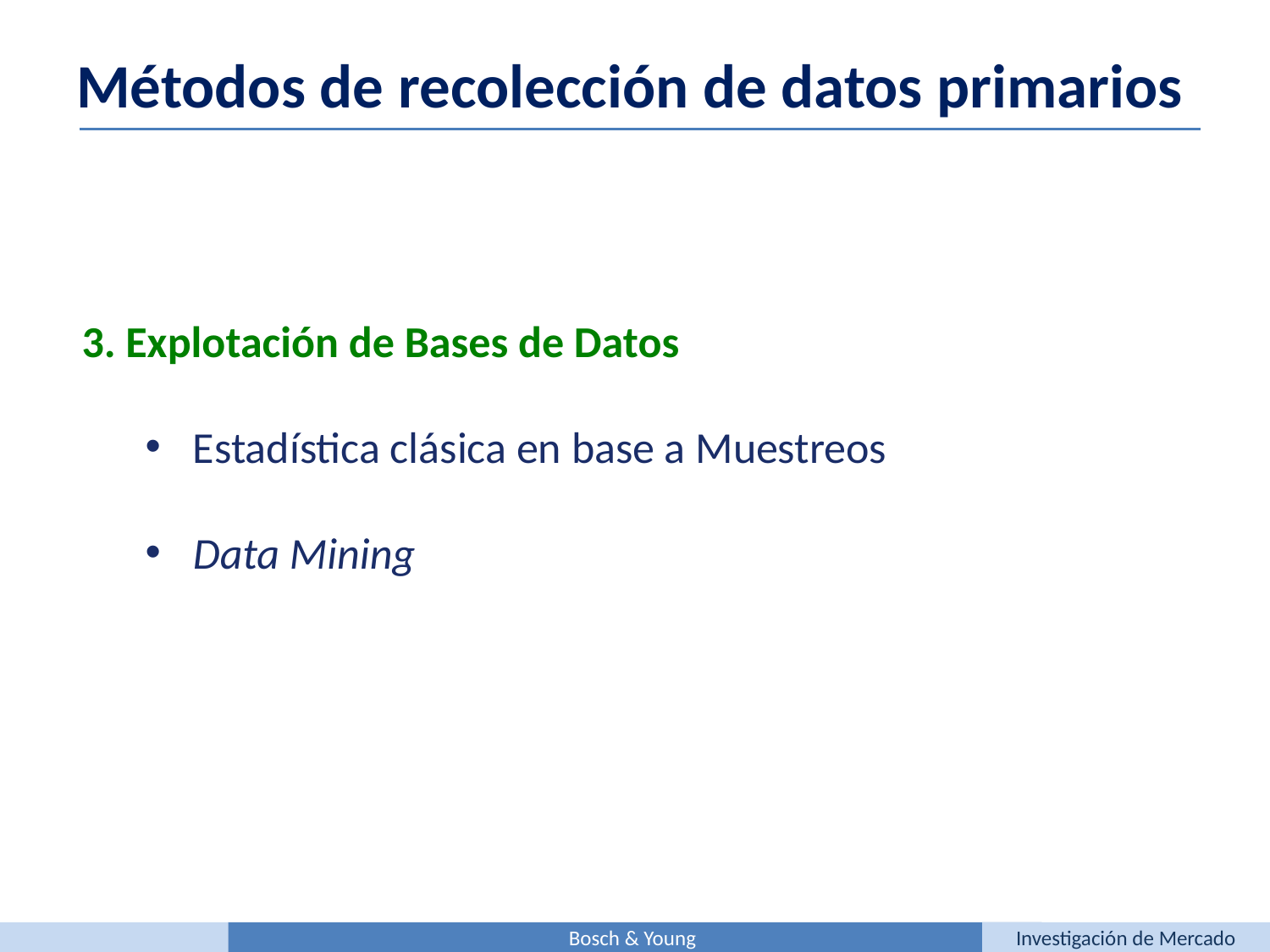

Métodos de recolección de datos primarios
3. Explotación de Bases de Datos

Estadística clásica en base a Muestreos

Data Mining

Bosch & Young
Investigación de Mercado